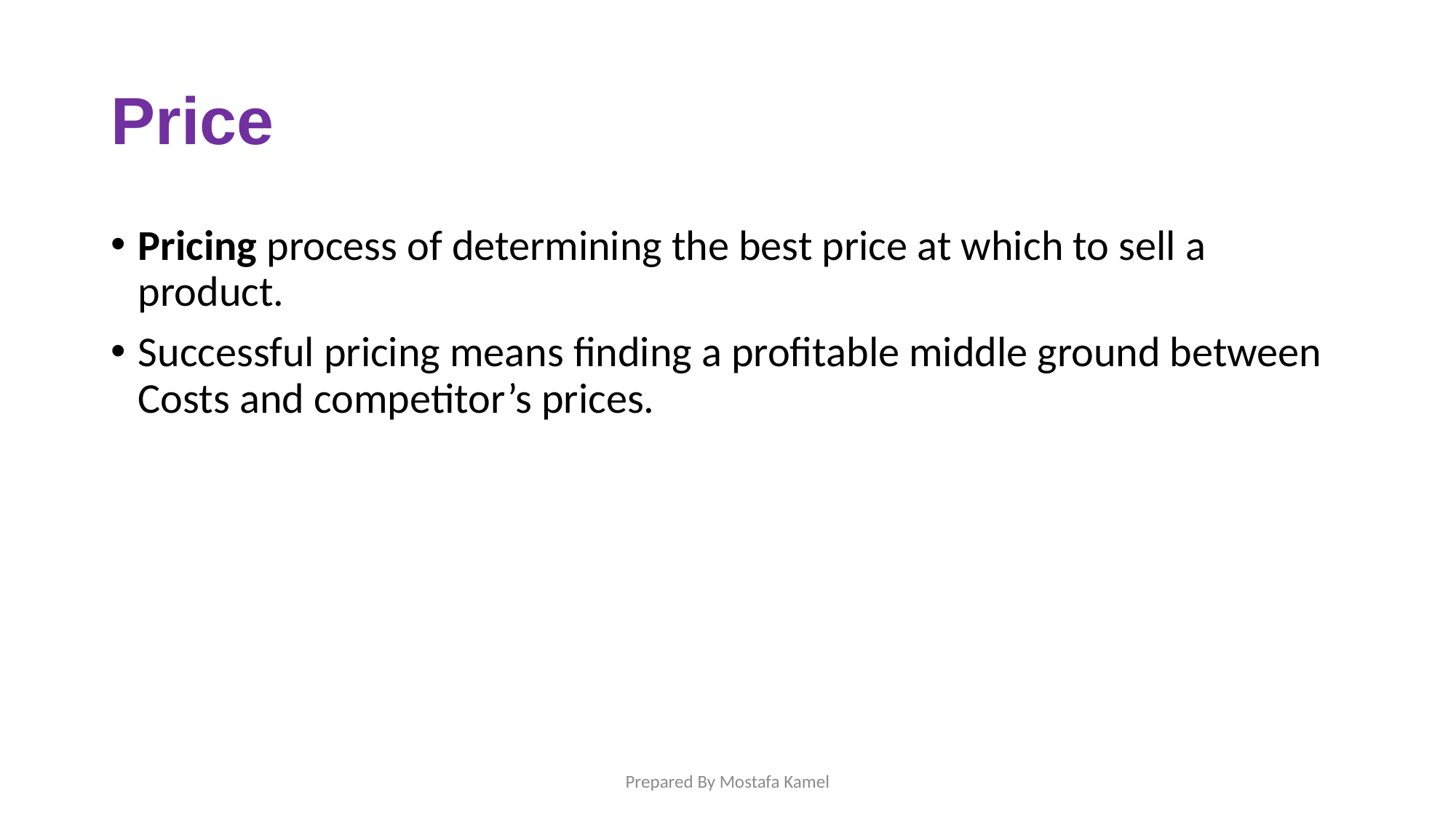

# Price
Pricing process of determining the best price at which to sell a product.
Successful pricing means finding a profitable middle ground between Costs and competitor’s prices.
Prepared By Mostafa Kamel